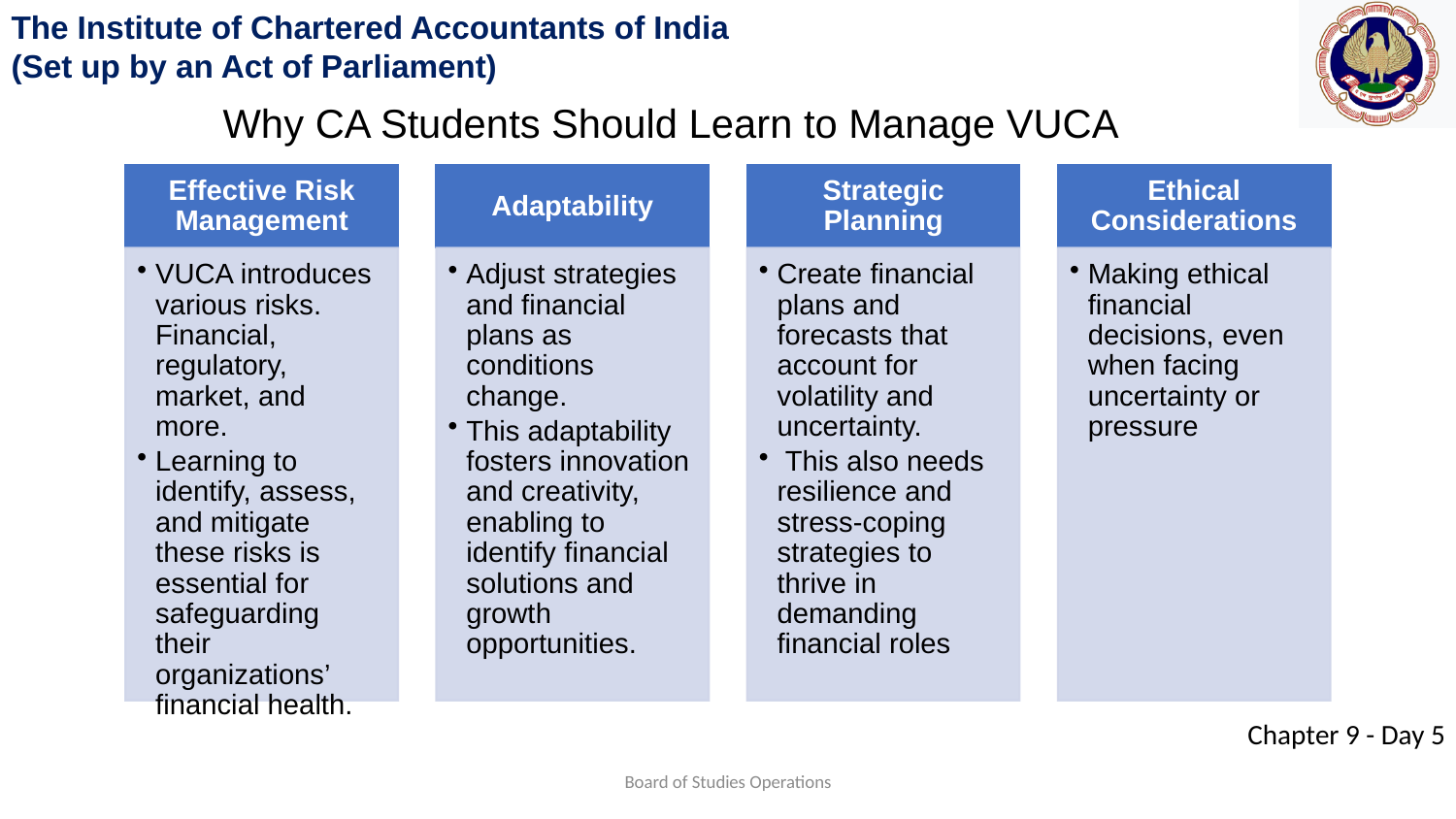

Why CA Students Should Learn to Manage VUCA
Effective Risk Management
VUCA introduces various risks. Financial, regulatory, market, and more.
Learning to identify, assess, and mitigate these risks is essential for safeguarding their organizations’ financial health.
Adaptability
Adjust strategies and financial plans as conditions change.
This adaptability fosters innovation and creativity, enabling to identify financial solutions and growth opportunities.
Strategic Planning
Create financial plans and forecasts that account for volatility and uncertainty.
 This also needs resilience and stress-coping strategies to thrive in demanding financial roles
Ethical Considerations
Making ethical financial decisions, even when facing uncertainty or pressure
Board of Studies Operations